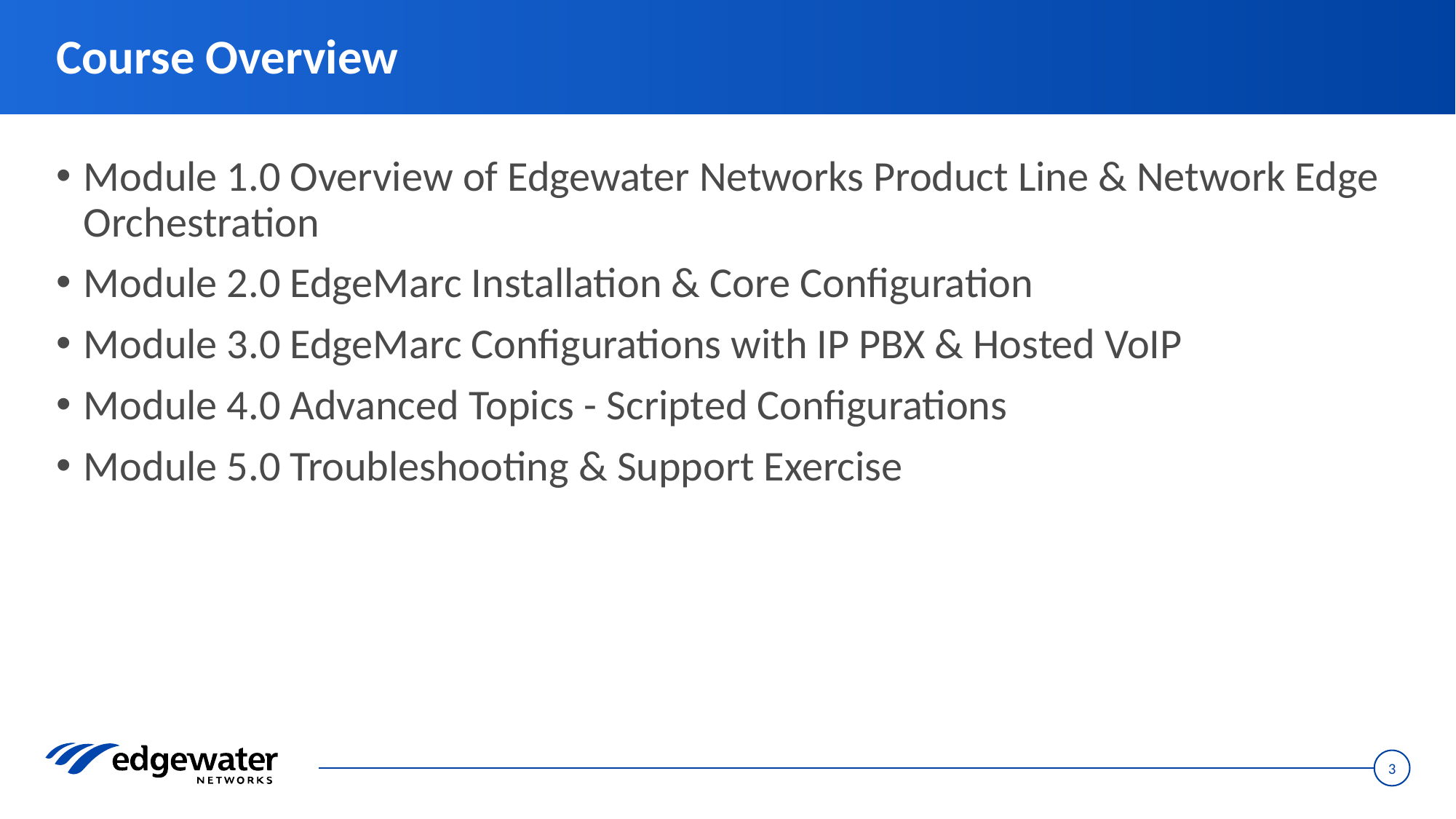

# Course Overview
Module 1.0 Overview of Edgewater Networks Product Line & Network Edge Orchestration
Module 2.0 EdgeMarc Installation & Core Configuration
Module 3.0 EdgeMarc Configurations with IP PBX & Hosted VoIP
Module 4.0 Advanced Topics - Scripted Configurations
Module 5.0 Troubleshooting & Support Exercise